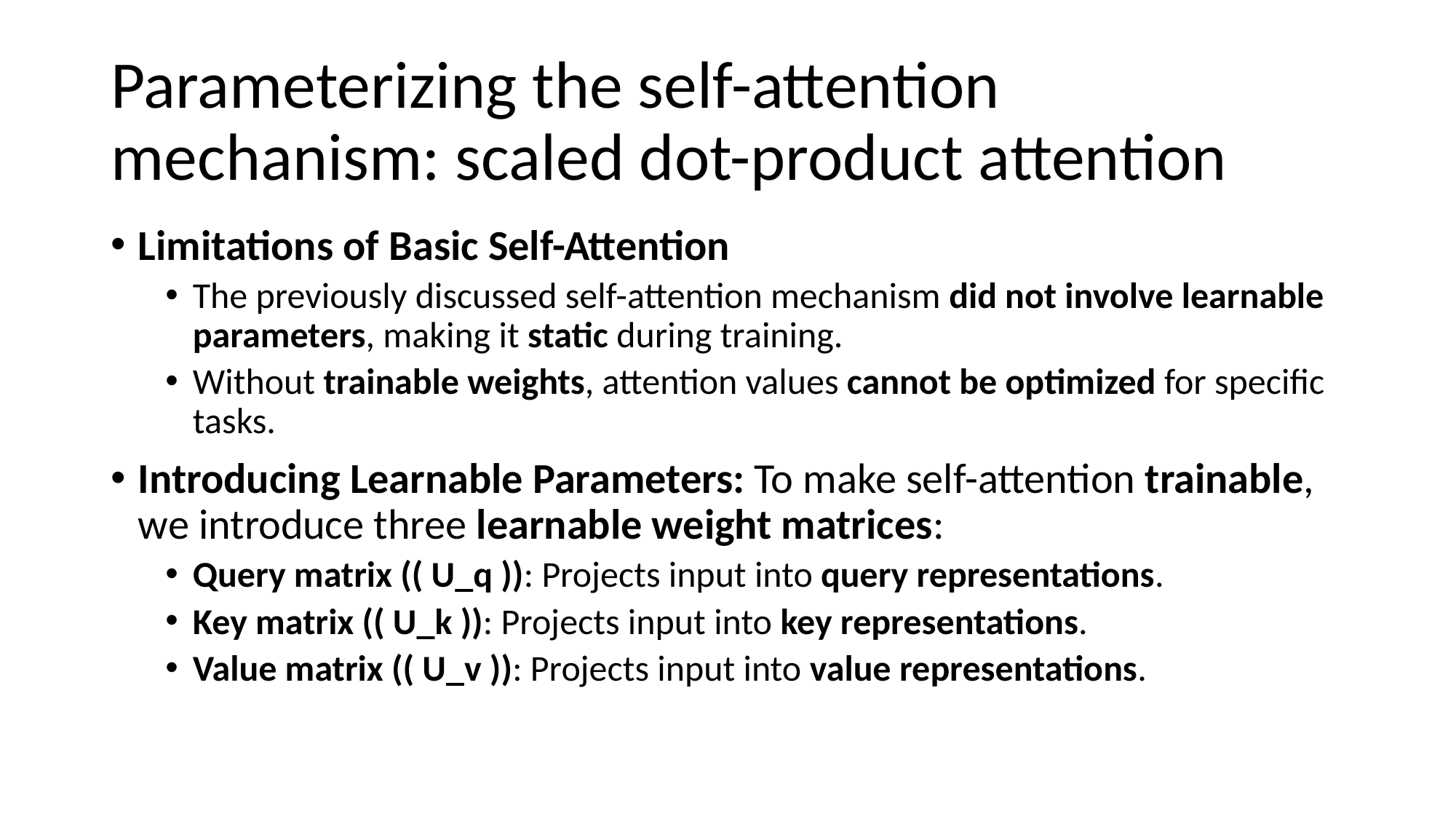

# Parameterizing the self-attention mechanism: scaled dot-product attention
Limitations of Basic Self-Attention
The previously discussed self-attention mechanism did not involve learnable parameters, making it static during training.
Without trainable weights, attention values cannot be optimized for specific tasks.
Introducing Learnable Parameters: To make self-attention trainable, we introduce three learnable weight matrices:
Query matrix (( U_q )): Projects input into query representations.
Key matrix (( U_k )): Projects input into key representations.
Value matrix (( U_v )): Projects input into value representations.